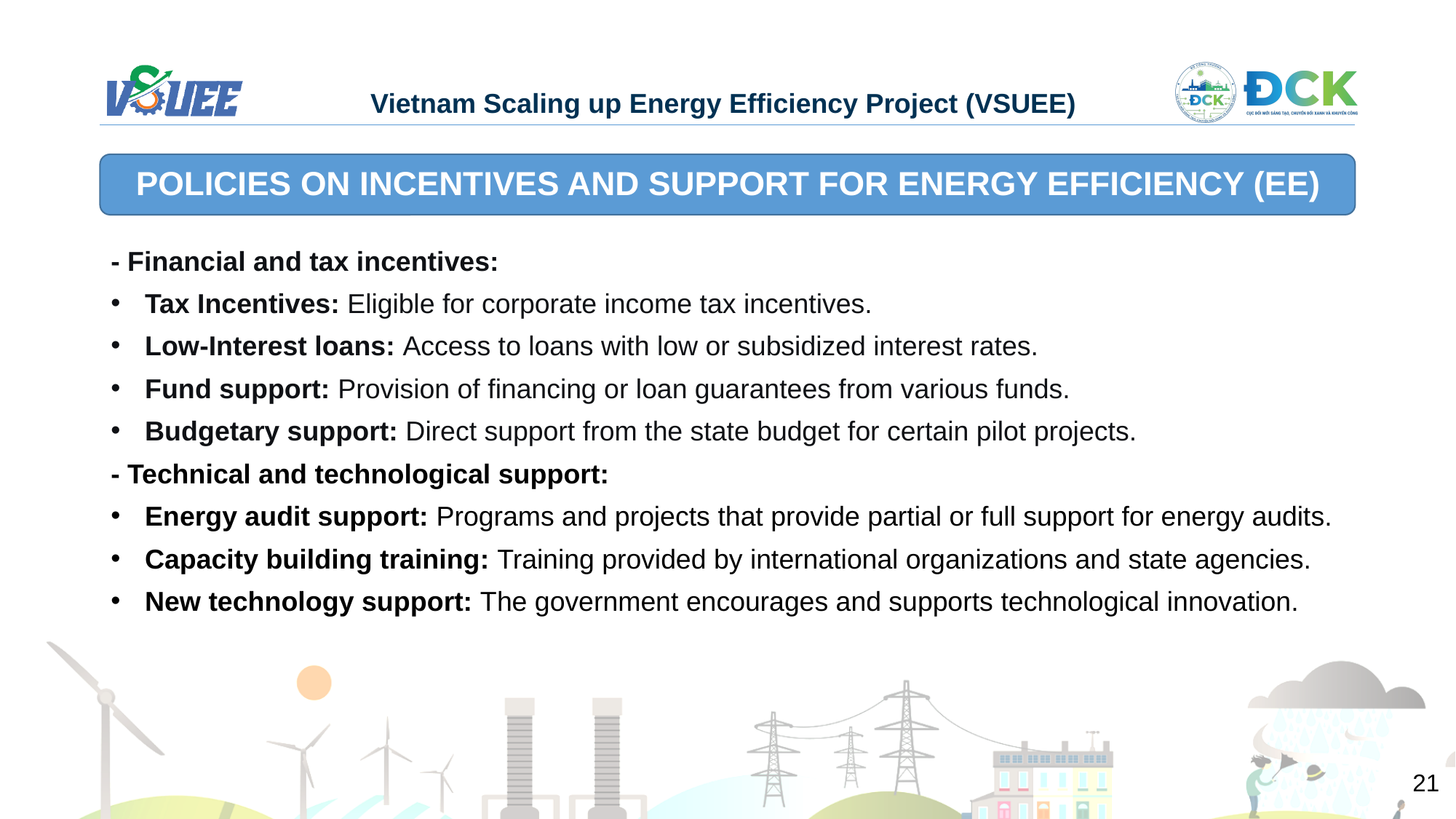

POLICIES ON INCENTIVES AND SUPPORT FOR ENERGY EFFICIENCY (EE)
- Financial and tax incentives:
Tax Incentives: Eligible for corporate income tax incentives.
Low-Interest loans: Access to loans with low or subsidized interest rates.
Fund support: Provision of financing or loan guarantees from various funds.
Budgetary support: Direct support from the state budget for certain pilot projects.
- Technical and technological support:
Energy audit support: Programs and projects that provide partial or full support for energy audits.
Capacity building training: Training provided by international organizations and state agencies.
New technology support: The government encourages and supports technological innovation.

21